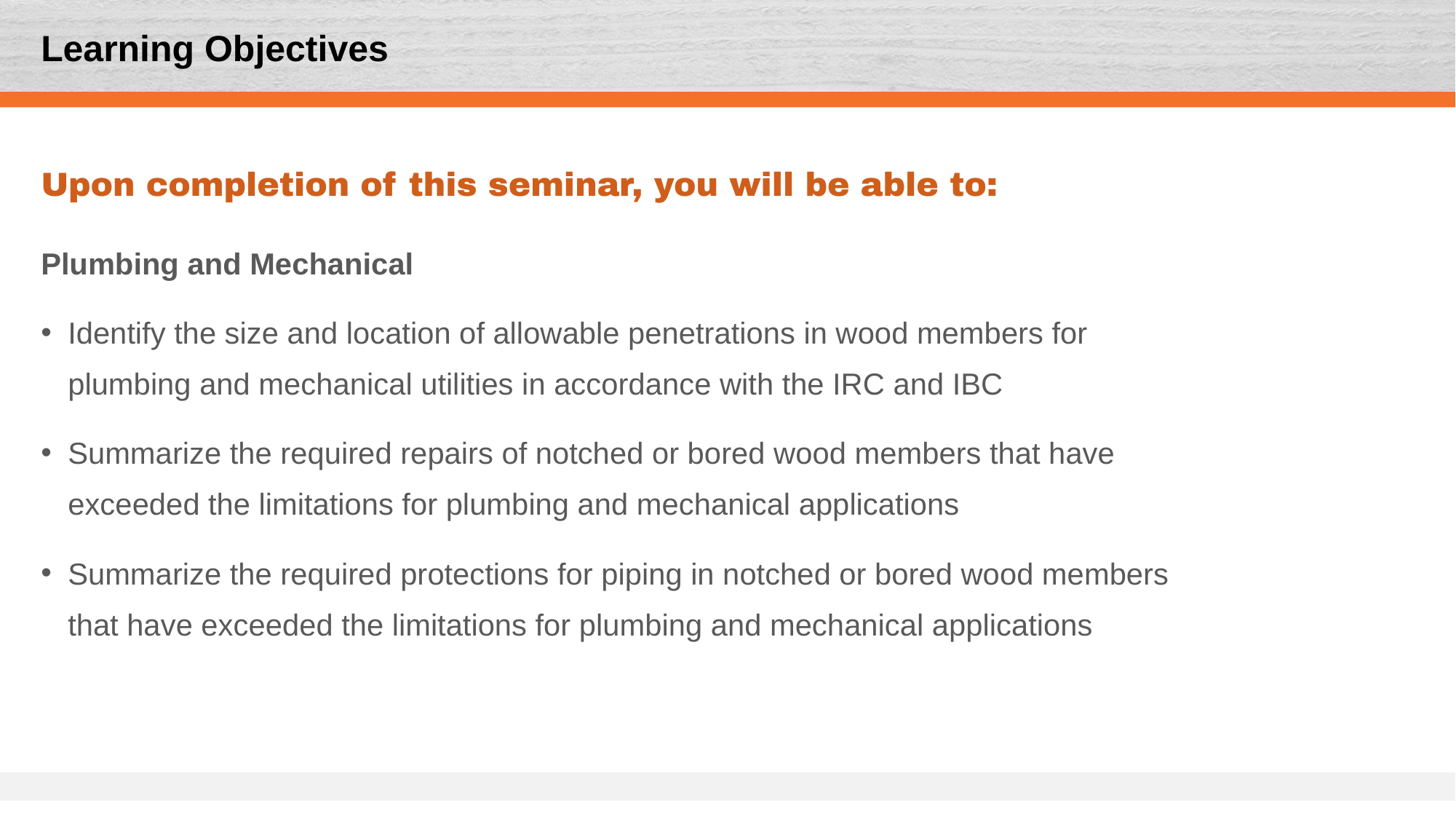

# Learning Objectives
Upon completion of this seminar, you will be able to:
Plumbing and Mechanical
Identify the size and location of allowable penetrations in wood members for plumbing and mechanical utilities in accordance with the IRC and IBC
Summarize the required repairs of notched or bored wood members that have exceeded the limitations for plumbing and mechanical applications
Summarize the required protections for piping in notched or bored wood members that have exceeded the limitations for plumbing and mechanical applications